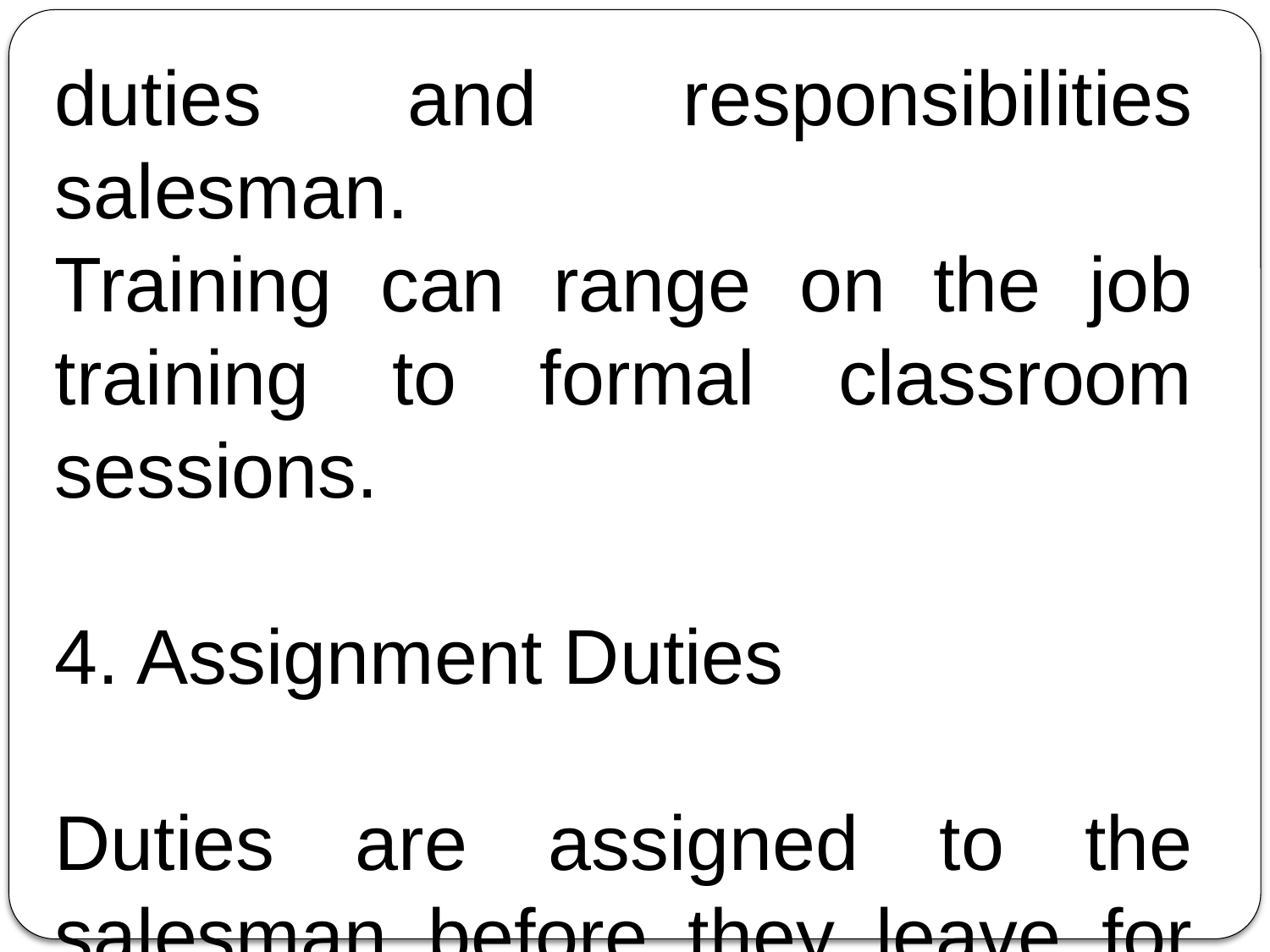

duties and responsibilities salesman.
Training can range on the job training to formal classroom sessions.

4. Assignment Duties

Duties are assigned to the salesman before they leave for territories.